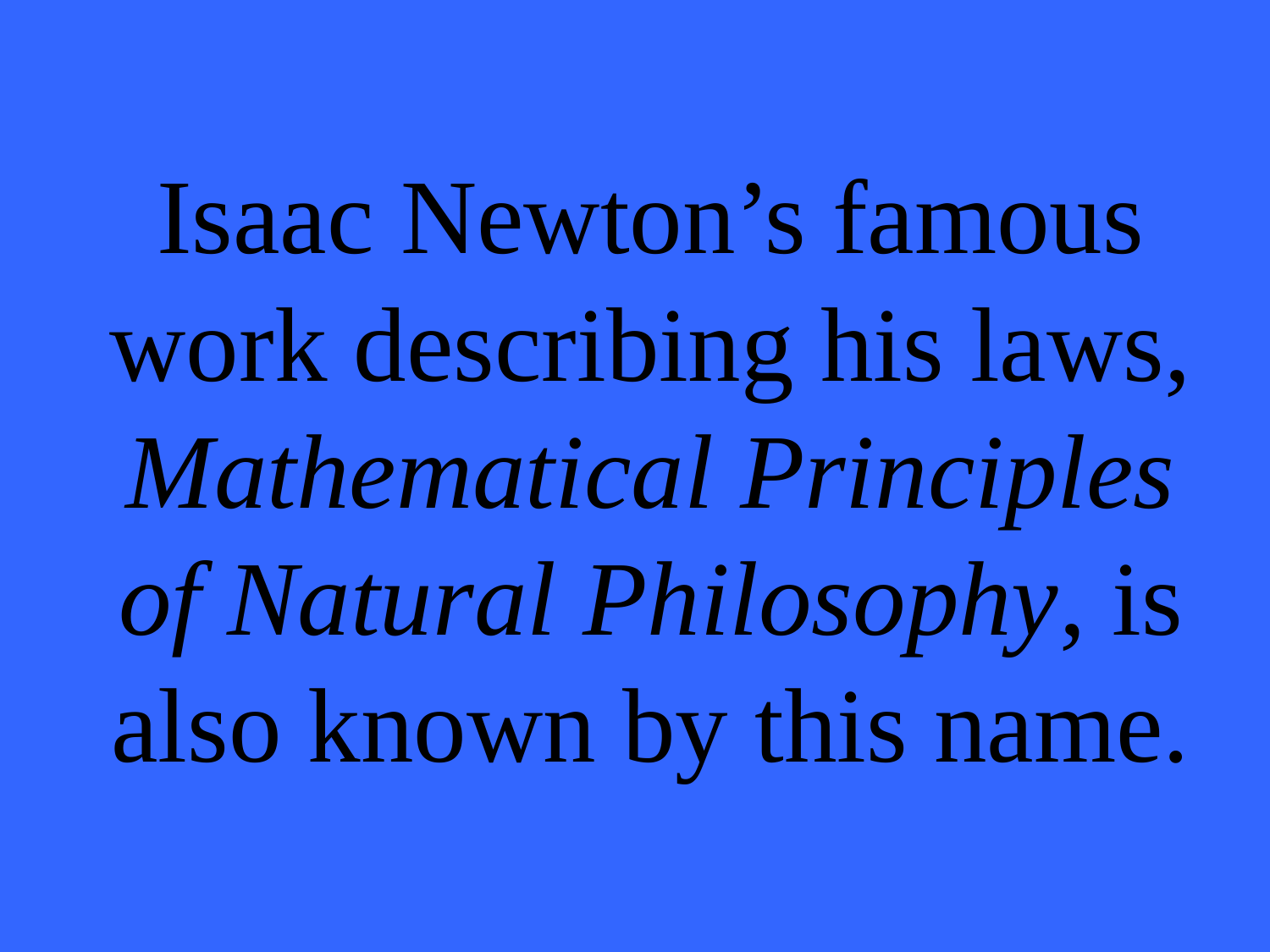

# Isaac Newton’s famous work describing his laws, Mathematical Principles of Natural Philosophy, is also known by this name.